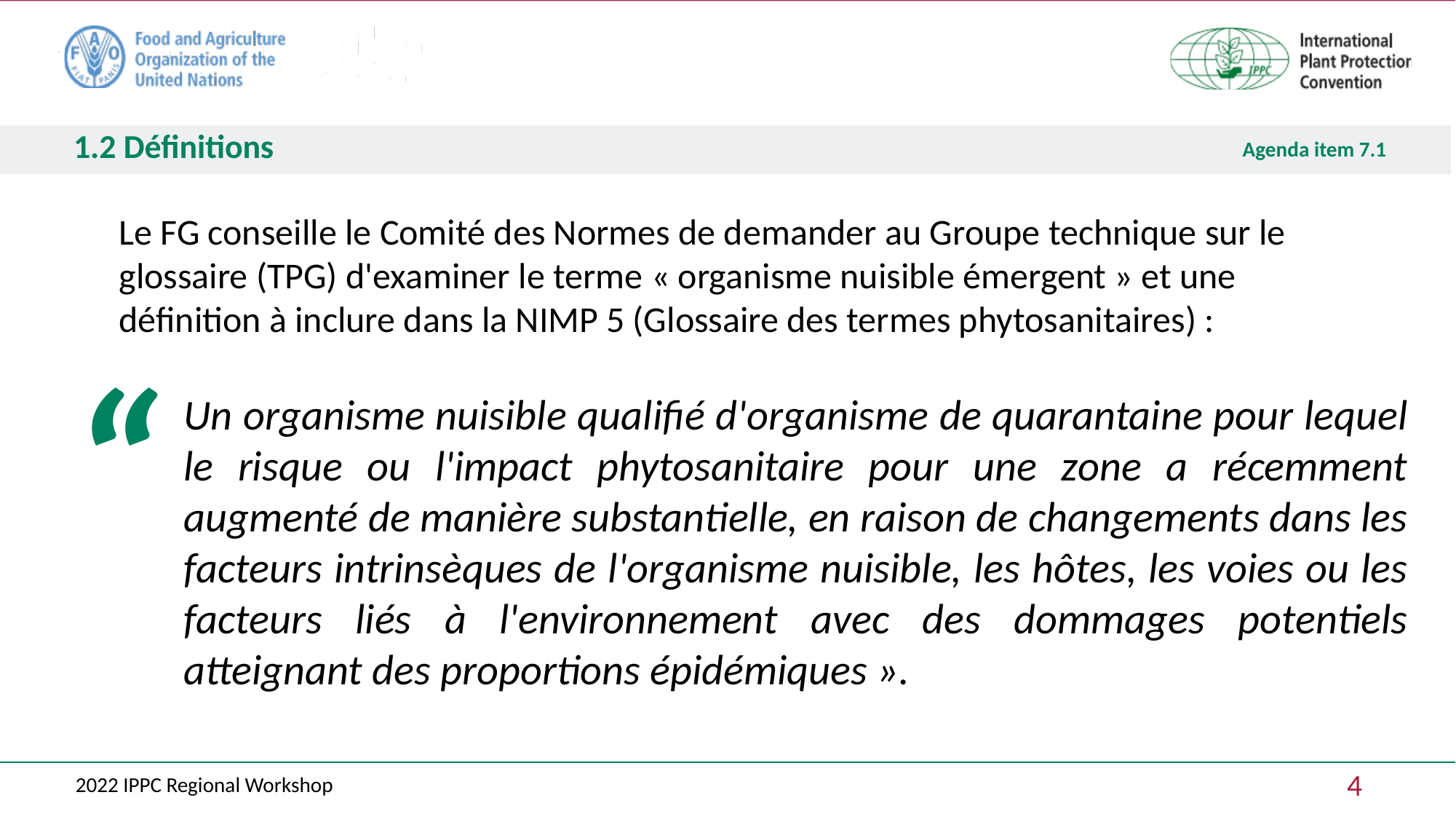

# 1.2 Définitions
Le FG conseille le Comité des Normes de demander au Groupe technique sur le glossaire (TPG) d'examiner le terme « organisme nuisible émergent » et une définition à inclure dans la NIMP 5 (Glossaire des termes phytosanitaires) :
“
Un organisme nuisible qualifié d'organisme de quarantaine pour lequel le risque ou l'impact phytosanitaire pour une zone a récemment augmenté de manière substantielle, en raison de changements dans les facteurs intrinsèques de l'organisme nuisible, les hôtes, les voies ou les facteurs liés à l'environnement avec des dommages potentiels atteignant des proportions épidémiques ».